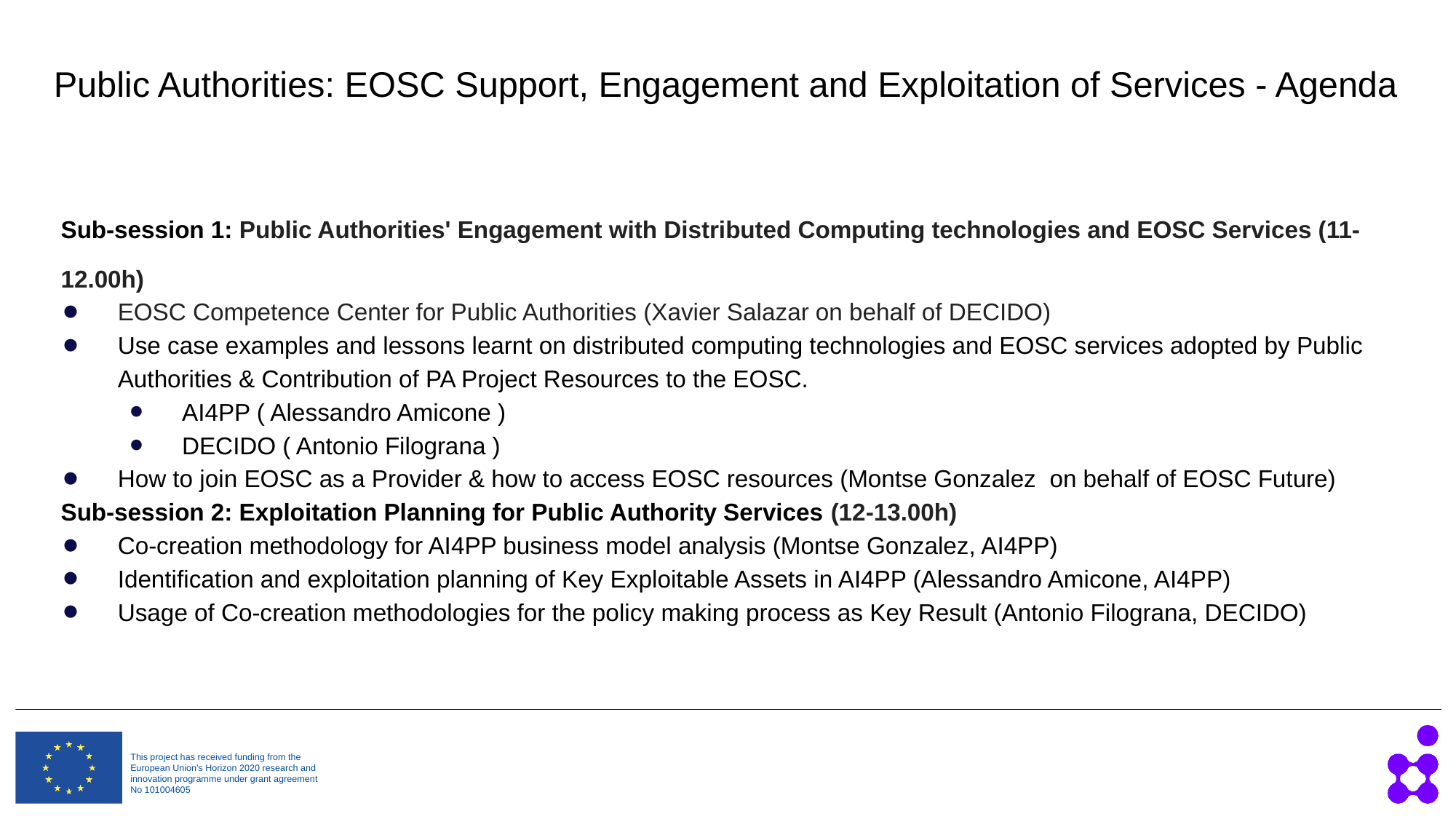

# Public Authorities: EOSC Support, Engagement and Exploitation of Services - Agenda
Sub-session 1: Public Authorities' Engagement with Distributed Computing technologies and EOSC Services (11-12.00h)
EOSC Competence Center for Public Authorities (Xavier Salazar on behalf of DECIDO)
Use case examples and lessons learnt on distributed computing technologies and EOSC services adopted by Public Authorities & Contribution of PA Project Resources to the EOSC.
AI4PP ( Alessandro Amicone )
DECIDO ( Antonio Filograna )
How to join EOSC as a Provider & how to access EOSC resources (Montse Gonzalez  on behalf of EOSC Future)
Sub-session 2: Exploitation Planning for Public Authority Services (12-13.00h)
Co-creation methodology for AI4PP business model analysis (Montse Gonzalez, AI4PP)
Identification and exploitation planning of Key Exploitable Assets in AI4PP (Alessandro Amicone, AI4PP)
Usage of Co-creation methodologies for the policy making process as Key Result (Antonio Filograna, DECIDO)